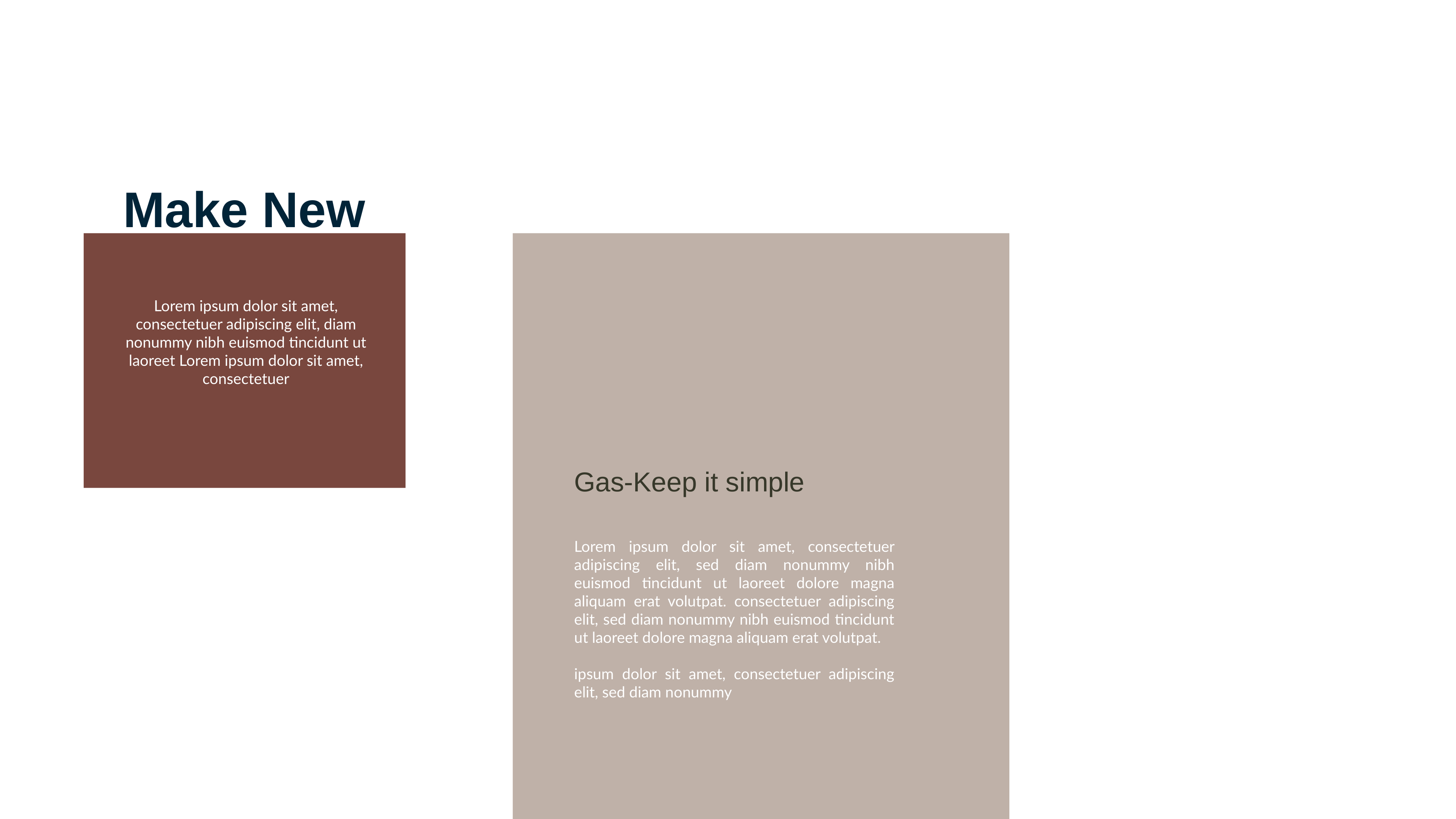

Make New

Lorem ipsum dolor sit amet, consectetuer adipiscing elit, diam nonummy nibh euismod tincidunt ut laoreet Lorem ipsum dolor sit amet, consectetuer

Gas-Keep it simple
Lorem ipsum dolor sit amet, consectetuer adipiscing elit, sed diam nonummy nibh euismod tincidunt ut laoreet dolore magna aliquam erat volutpat. consectetuer adipiscing elit, sed diam nonummy nibh euismod tincidunt ut laoreet dolore magna aliquam erat volutpat.

ipsum dolor sit amet, consectetuer adipiscing elit, sed diam nonummy